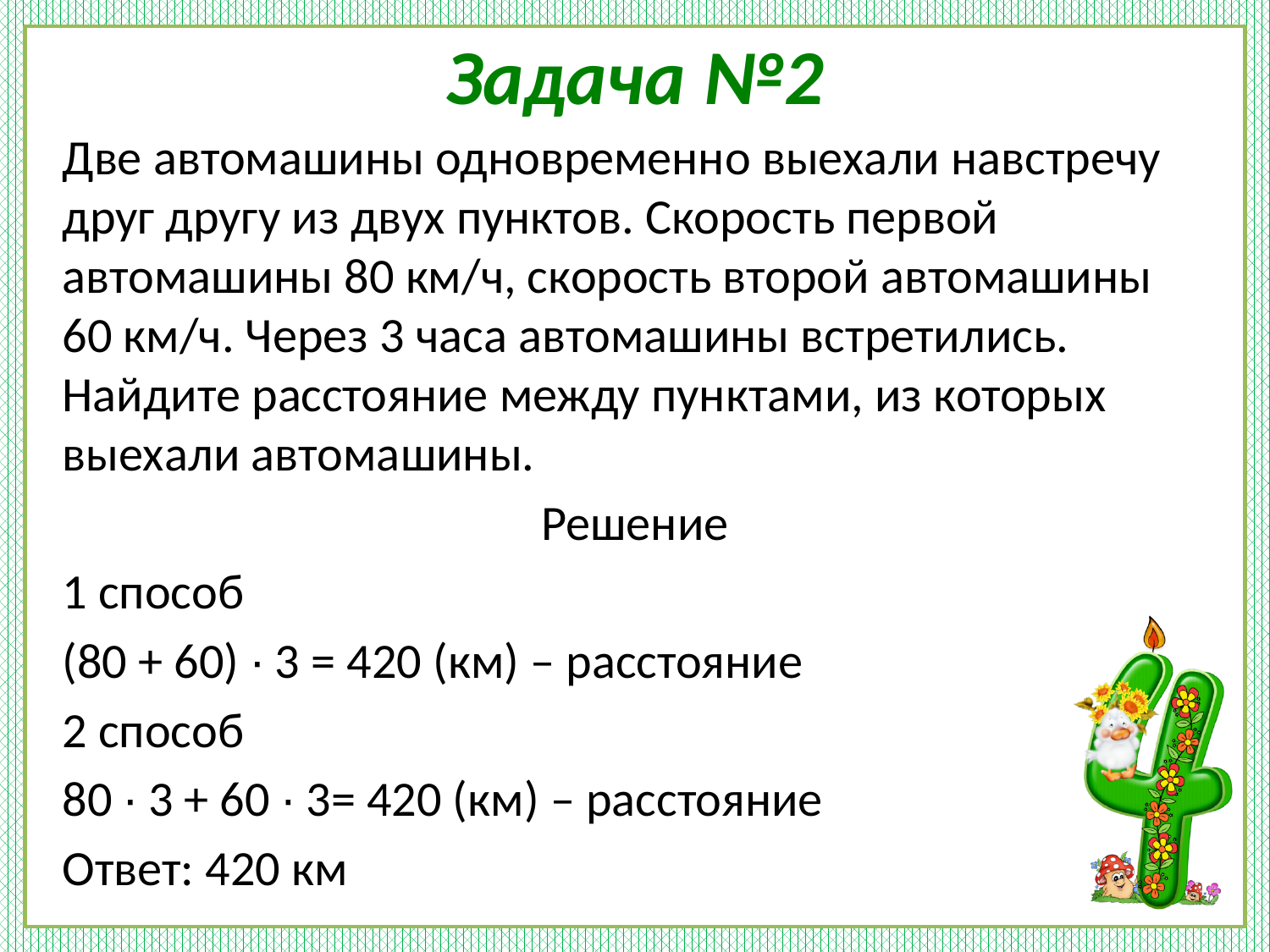

# Задача №2
Две автомашины одновременно выехали навстречу друг другу из двух пунктов. Скорость первой автомашины 80 км/ч, скорость второй автомашины 60 км/ч. Через 3 часа автомашины встретились.  Найдите расстояние между пунктами, из которых выехали автомашины.
Решение
1 способ
(80 + 60) ∙ 3 = 420 (км) – расстояние
2 способ
80 ∙ 3 + 60 ∙ 3= 420 (км) – расстояние
Ответ: 420 км